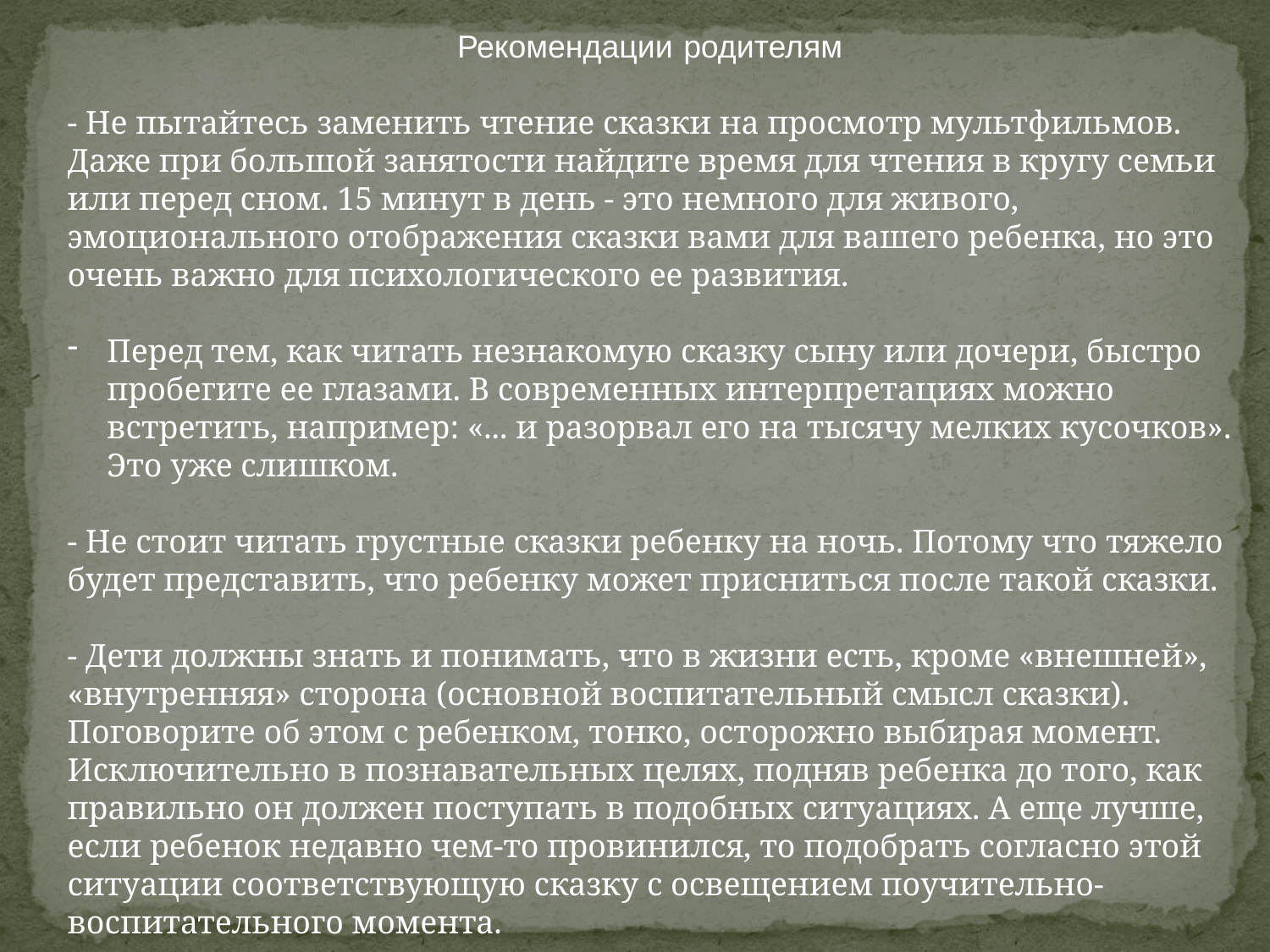

Рекомендации родителям

- Не пытайтесь заменить чтение сказки на просмотр мультфильмов. Даже при большой занятости найдите время для чтения в кругу семьи или перед сном. 15 минут в день - это немного для живого, эмоционального отображения сказки вами для вашего ребенка, но это очень важно для психологического ее развития.

Перед тем, как читать незнакомую сказку сыну или дочери, быстро пробегите ее глазами. В современных интерпретациях можно встретить, например: «... и разорвал его на тысячу мелких кусочков». Это уже слишком.

- Не стоит читать грустные сказки ребенку на ночь. Потому что тяжело будет представить, что ребенку может присниться после такой сказки.

- Дети должны знать и понимать, что в жизни есть, кроме «внешней», «внутренняя» сторона (основной воспитательный смысл сказки). Поговорите об этом с ребенком, тонко, осторожно выбирая момент. Исключительно в познавательных целях, подняв ребенка до того, как правильно он должен поступать в подобных ситуациях. А еще лучше, если ребенок недавно чем-то провинился, то подобрать согласно этой ситуации соответствующую сказку с освещением поучительно-воспитательного момента.